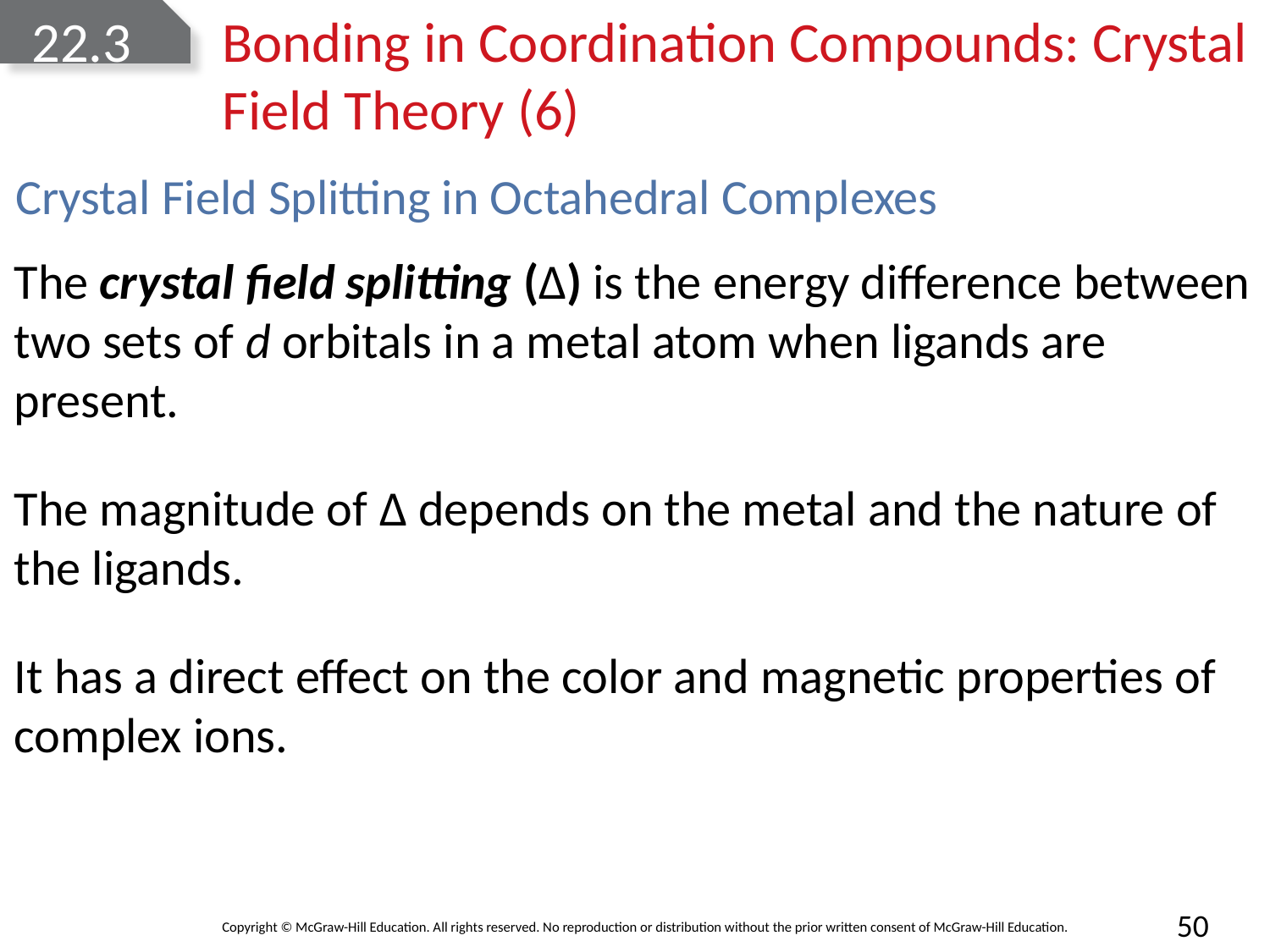

# 22.3	Bonding in Coordination Compounds: Crystal Field Theory (6)
Crystal Field Splitting in Octahedral Complexes
The crystal field splitting (Δ) is the energy difference between two sets of d orbitals in a metal atom when ligands are present.
The magnitude of Δ depends on the metal and the nature of the ligands.
It has a direct effect on the color and magnetic properties of complex ions.